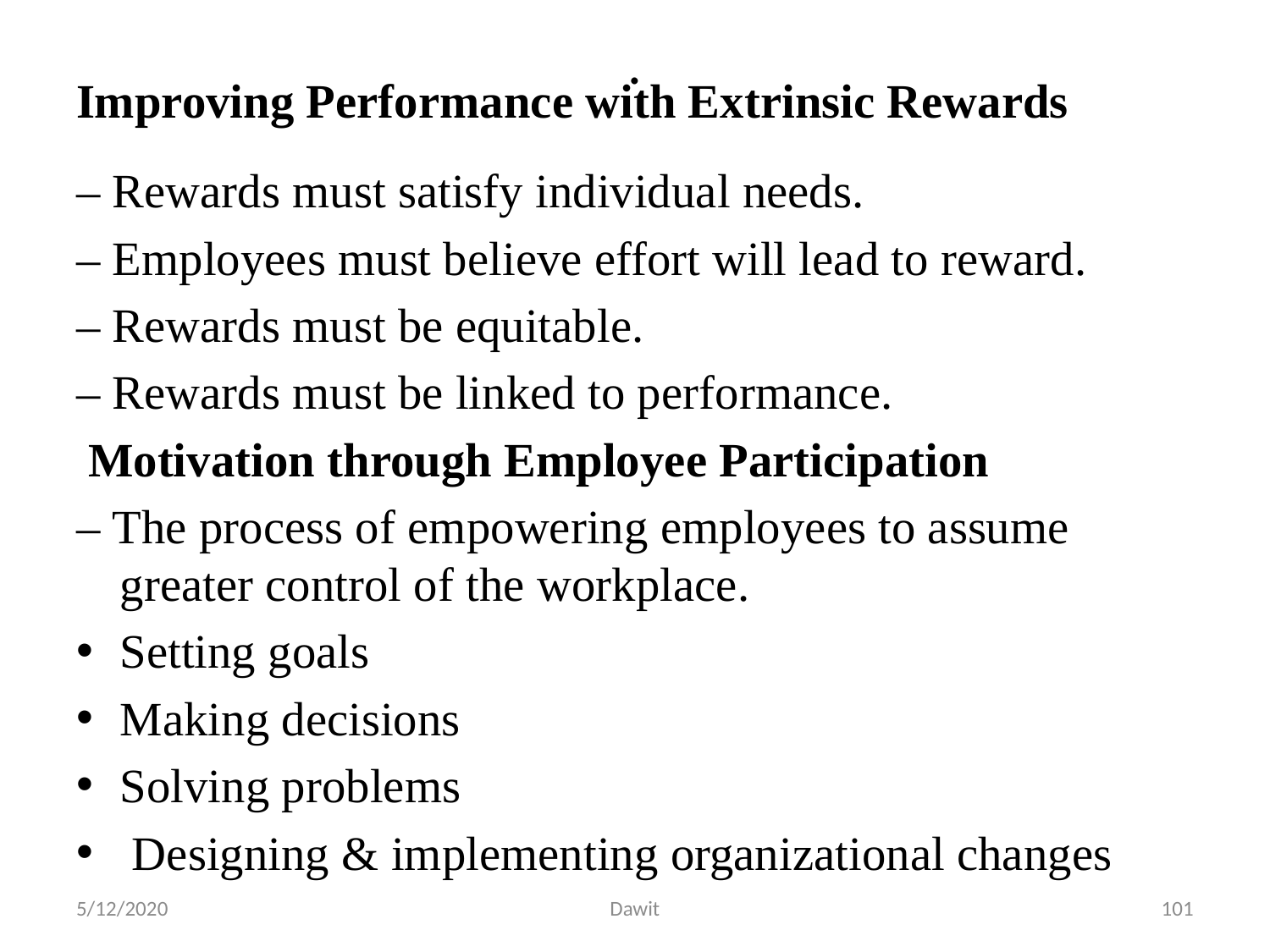

# .
Improving Performance with Extrinsic Rewards

– Rewards must satisfy individual needs.
– Employees must believe effort will lead to reward.
– Rewards must be equitable.
– Rewards must be linked to performance.
 Motivation through Employee Participation
– The process of empowering employees to assume greater control of the workplace.
Setting goals
Making decisions
Solving problems
 Designing & implementing organizational changes
5/12/2020
Dawit
101